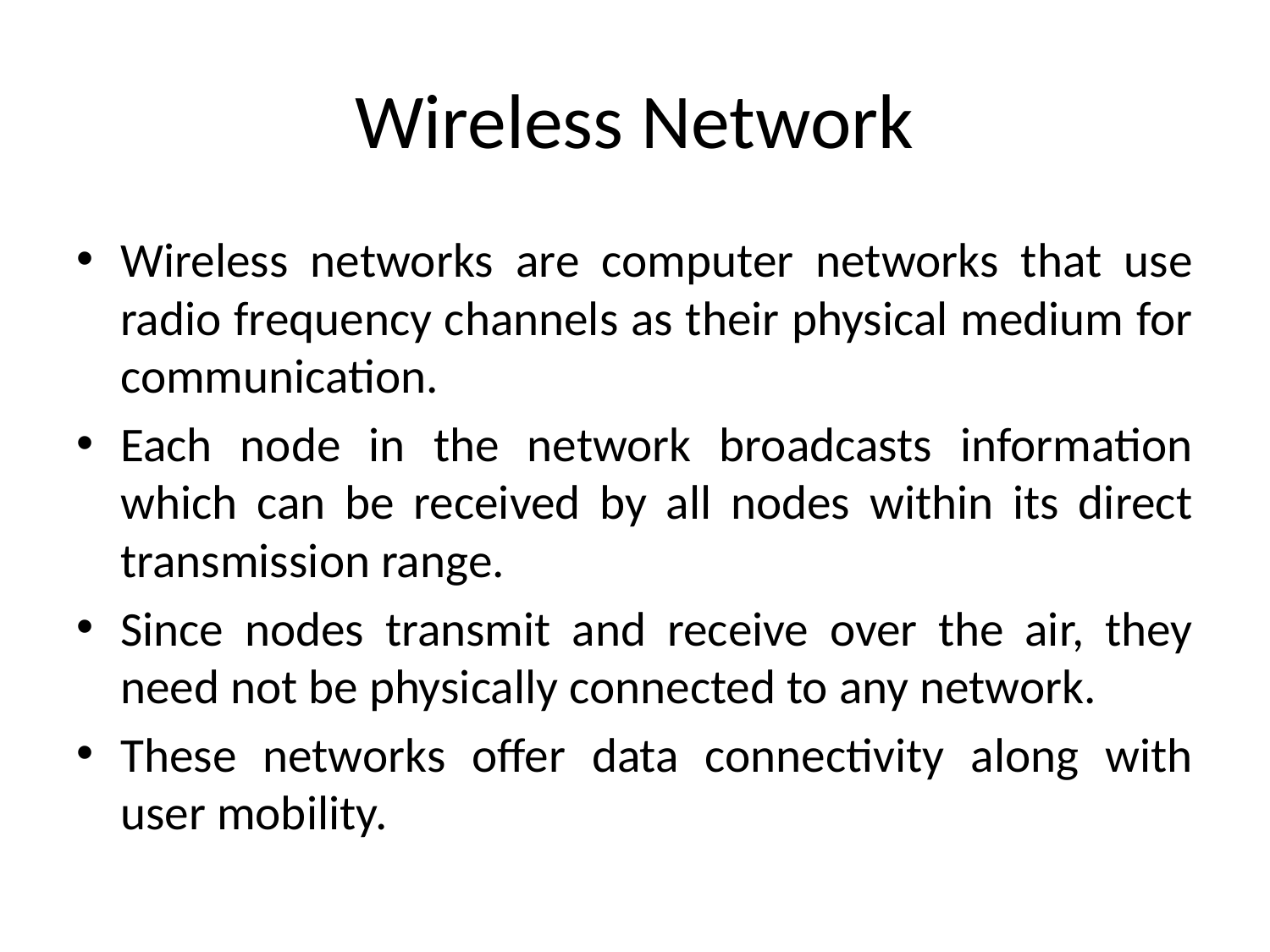

# Wireless Network
Wireless networks are computer networks that use radio frequency channels as their physical medium for communication.
Each node in the network broadcasts information which can be received by all nodes within its direct transmission range.
Since nodes transmit and receive over the air, they need not be physically connected to any network.
These networks offer data connectivity along with user mobility.